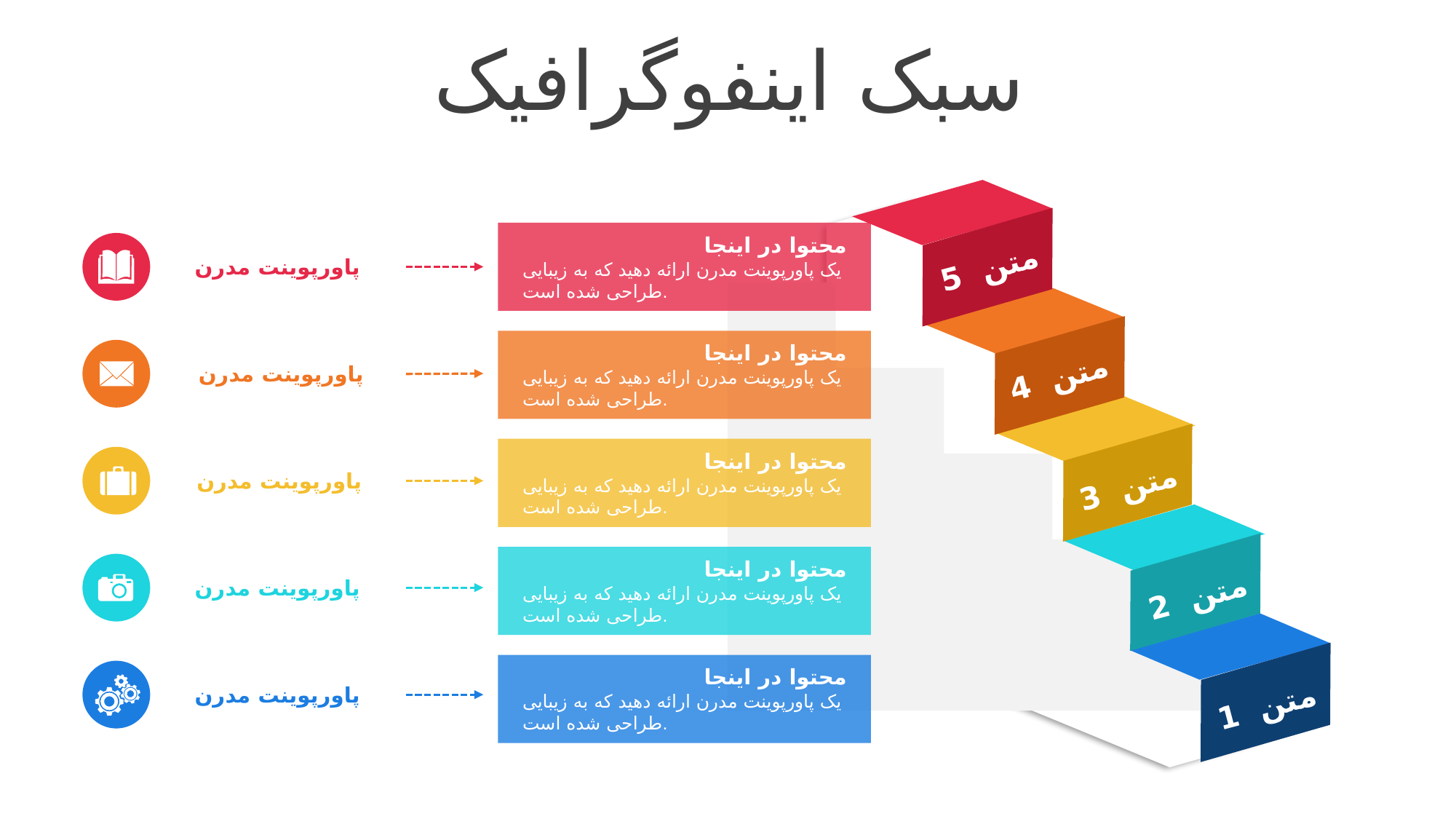

سبک اینفوگرافیک

محتوا در اینجا
یک پاورپوینت مدرن ارائه دهید که به زیبایی طراحی شده است.

متن  5
پاورپوینت مدرن

محتوا در اینجا
یک پاورپوینت مدرن ارائه دهید که به زیبایی طراحی شده است.

متن  4
پاورپوینت مدرن

محتوا در اینجا
یک پاورپوینت مدرن ارائه دهید که به زیبایی طراحی شده است.

پاورپوینت مدرن
متن  3

محتوا در اینجا
یک پاورپوینت مدرن ارائه دهید که به زیبایی طراحی شده است.

پاورپوینت مدرن
متن  2

محتوا در اینجا
یک پاورپوینت مدرن ارائه دهید که به زیبایی طراحی شده است.

پاورپوینت مدرن
متن  1